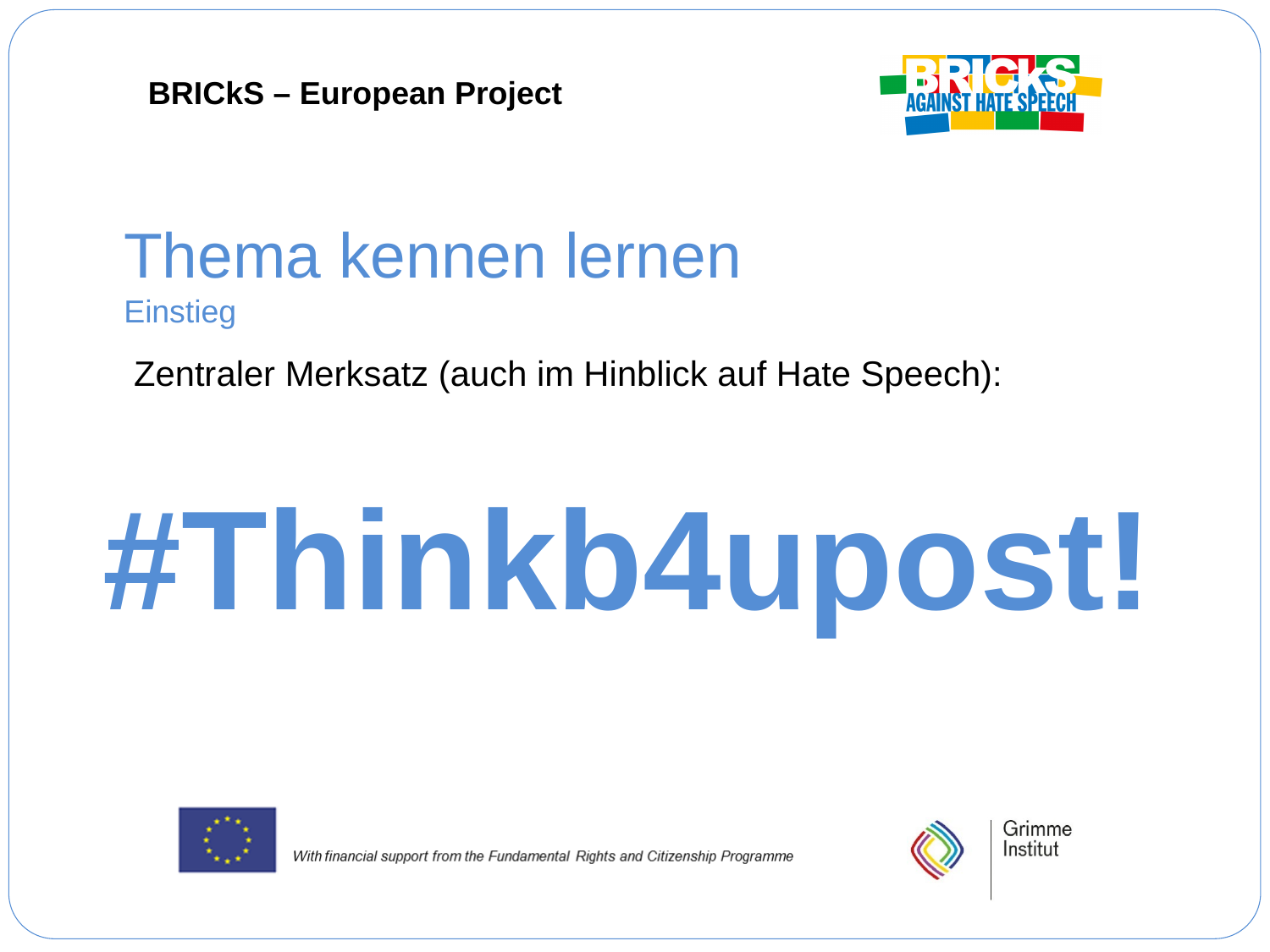

Thema kennen lernen
Einstieg

Zentraler Merksatz (auch im Hinblick auf Hate Speech):

#Thinkb4upost!